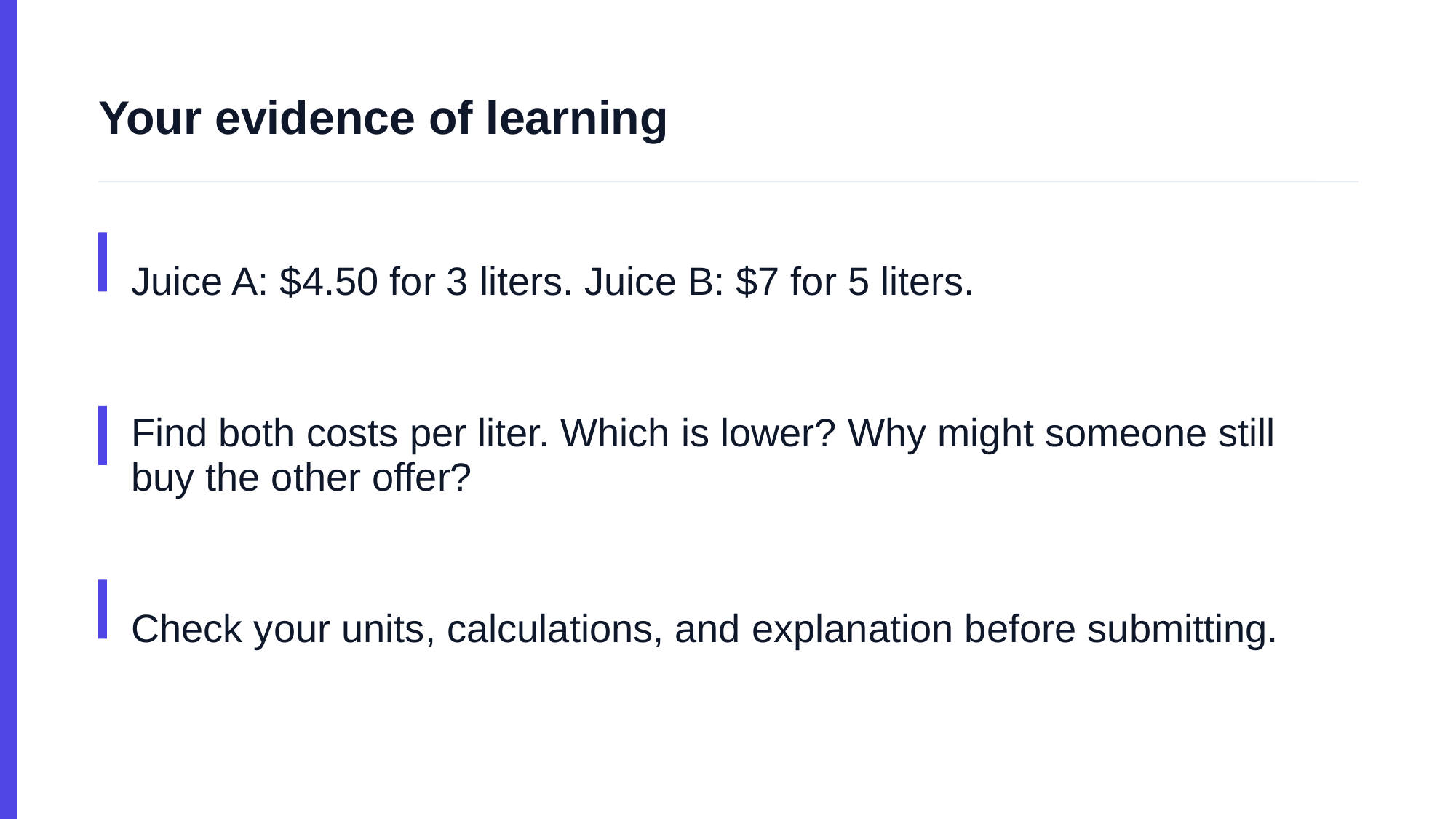

Your evidence of learning

Juice A: $4.50 for 3 liters. Juice B: $7 for 5 liters.

Find both costs per liter. Which is lower? Why might someone still buy the other offer?

Check your units, calculations, and explanation before submitting.